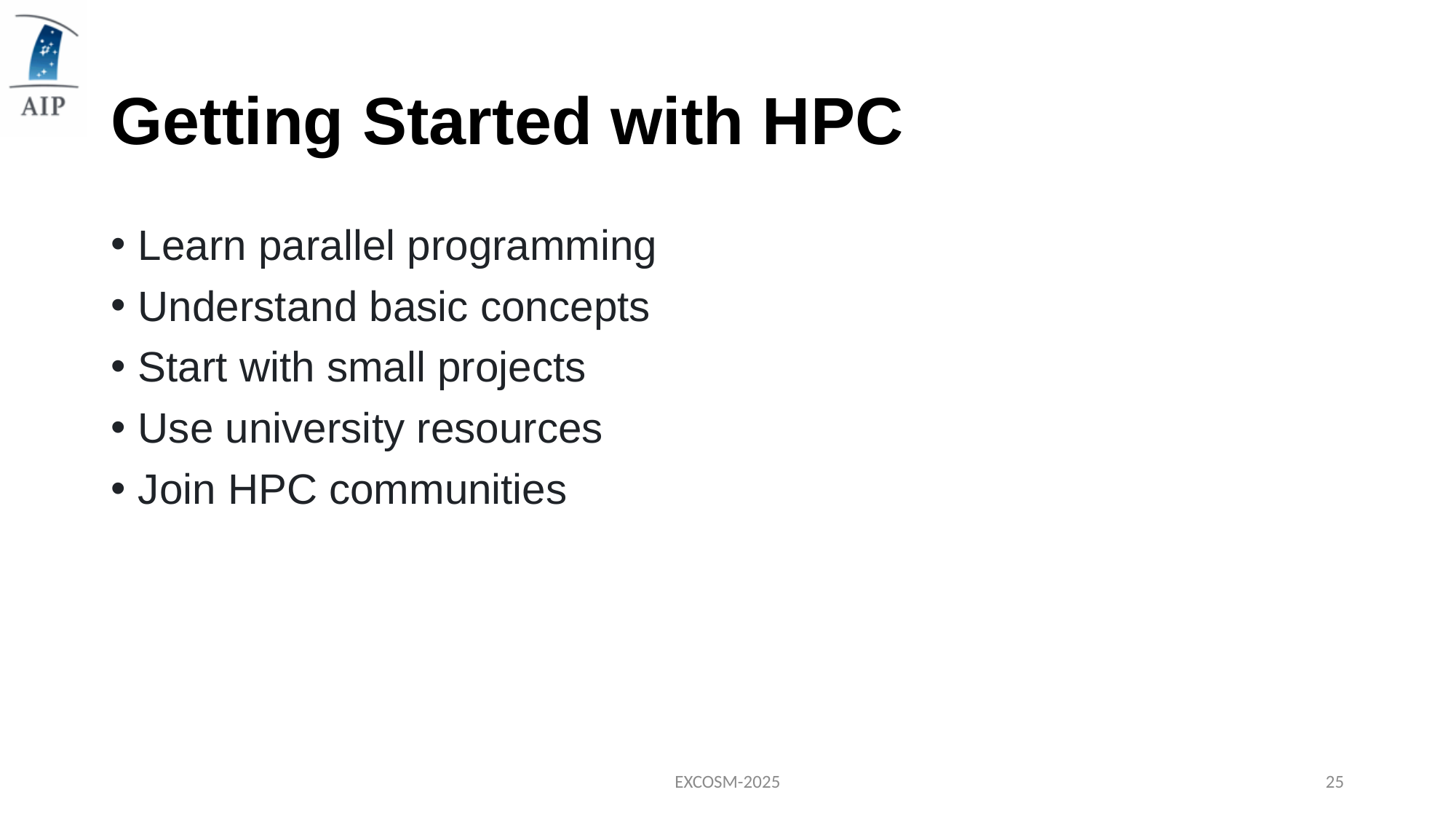

# Getting Started with HPC
Learn parallel programming
Understand basic concepts
Start with small projects
Use university resources
Join HPC communities
EXCOSM-2025
25